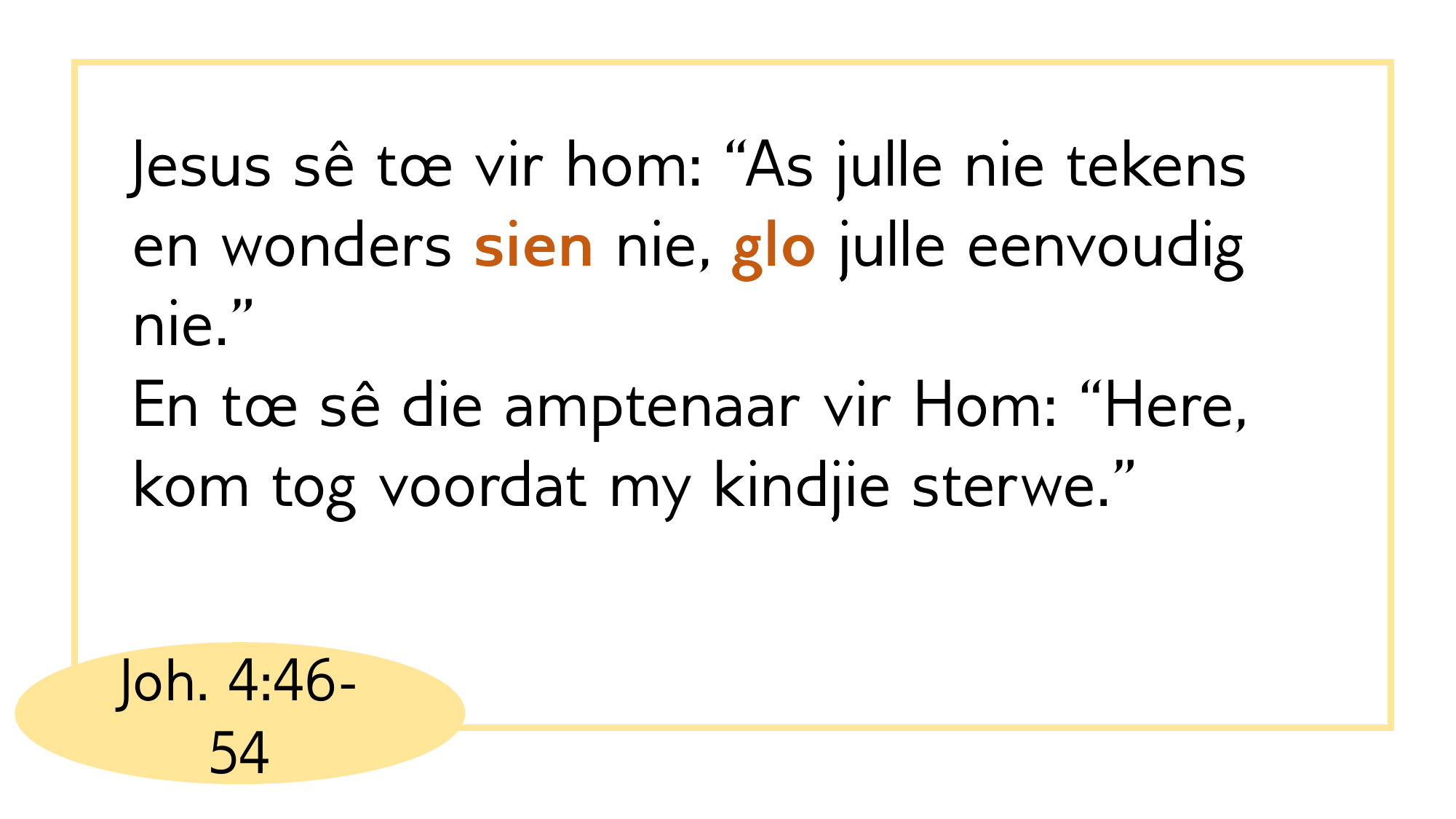

Jesus sê toe vir hom: “As julle nie tekens en wonders sien nie, glo julle eenvoudig nie.”
En toe sê die amptenaar vir Hom: “Here, kom tog voordat my kindjie sterwe.”
Joh. 4:46-54